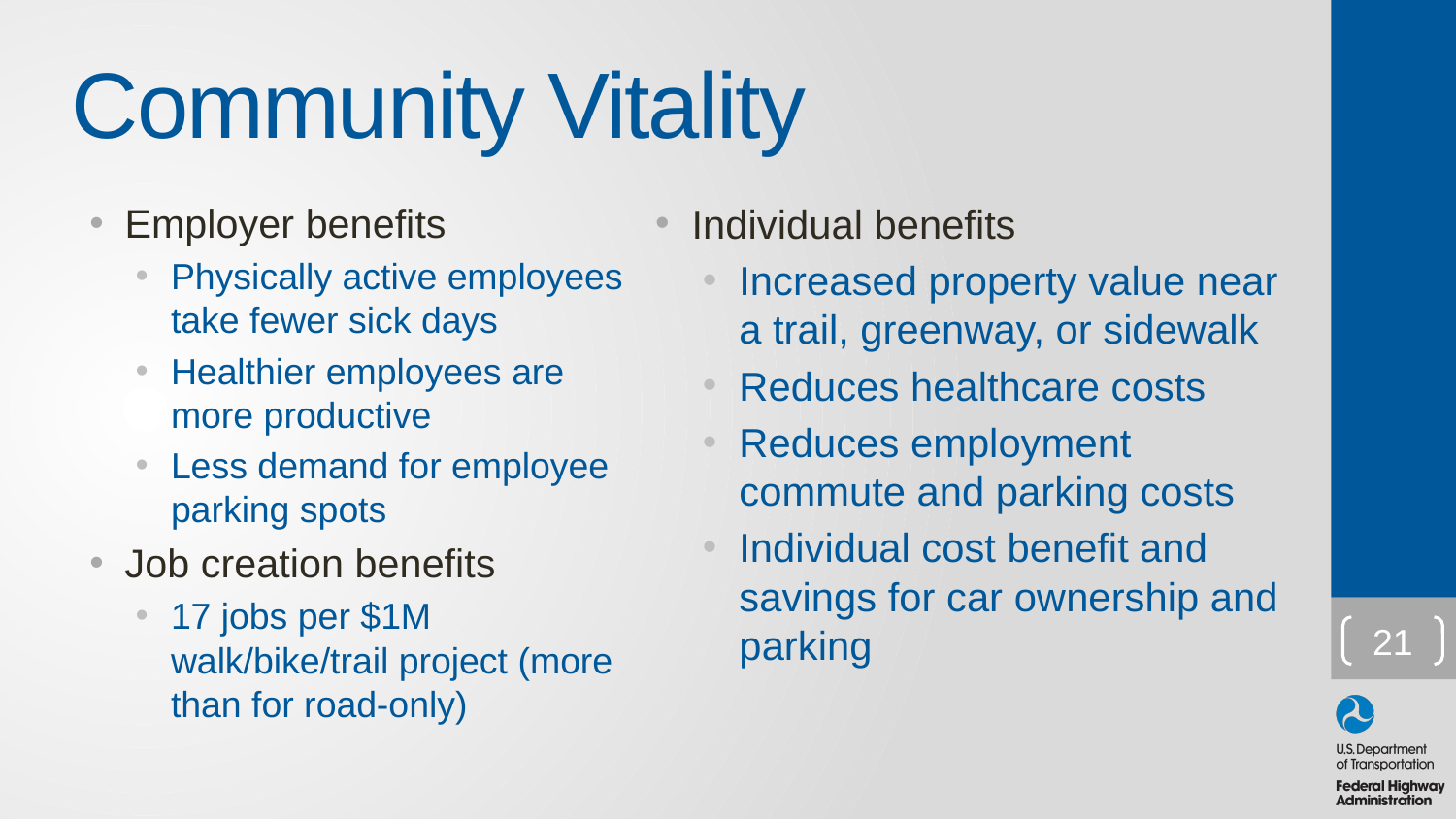

# Community Vitality
Employer benefits
Physically active employees take fewer sick days
Healthier employees are more productive
Less demand for employee parking spots
Job creation benefits
17 jobs per $1M walk/bike/trail project (more than for road-only)
Individual benefits
Increased property value near a trail, greenway, or sidewalk
Reduces healthcare costs
Reduces employment commute and parking costs
Individual cost benefit and savings for car ownership and parking

21